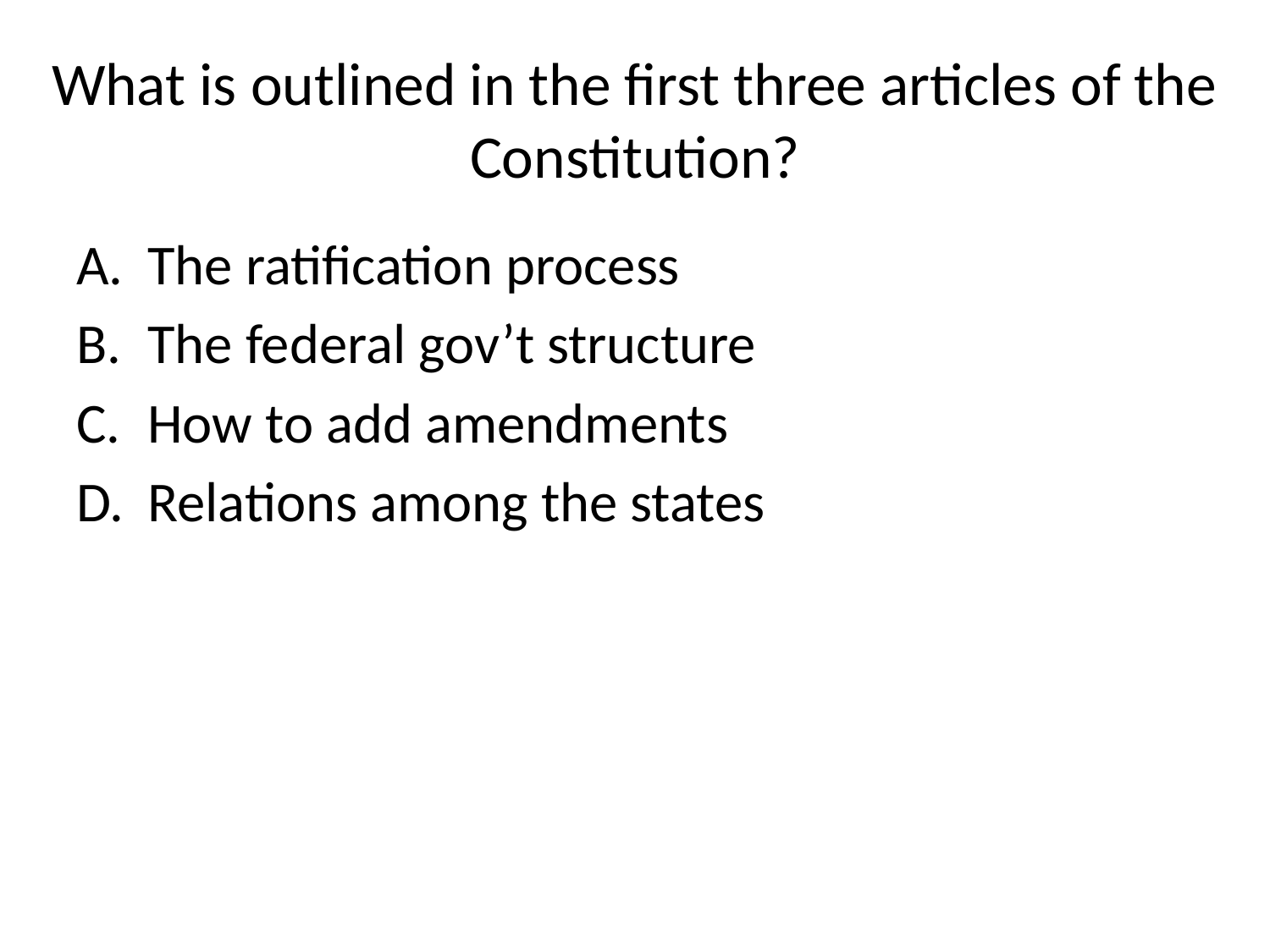

# What is outlined in the first three articles of the Constitution?
The ratification process
The federal gov’t structure
How to add amendments
Relations among the states